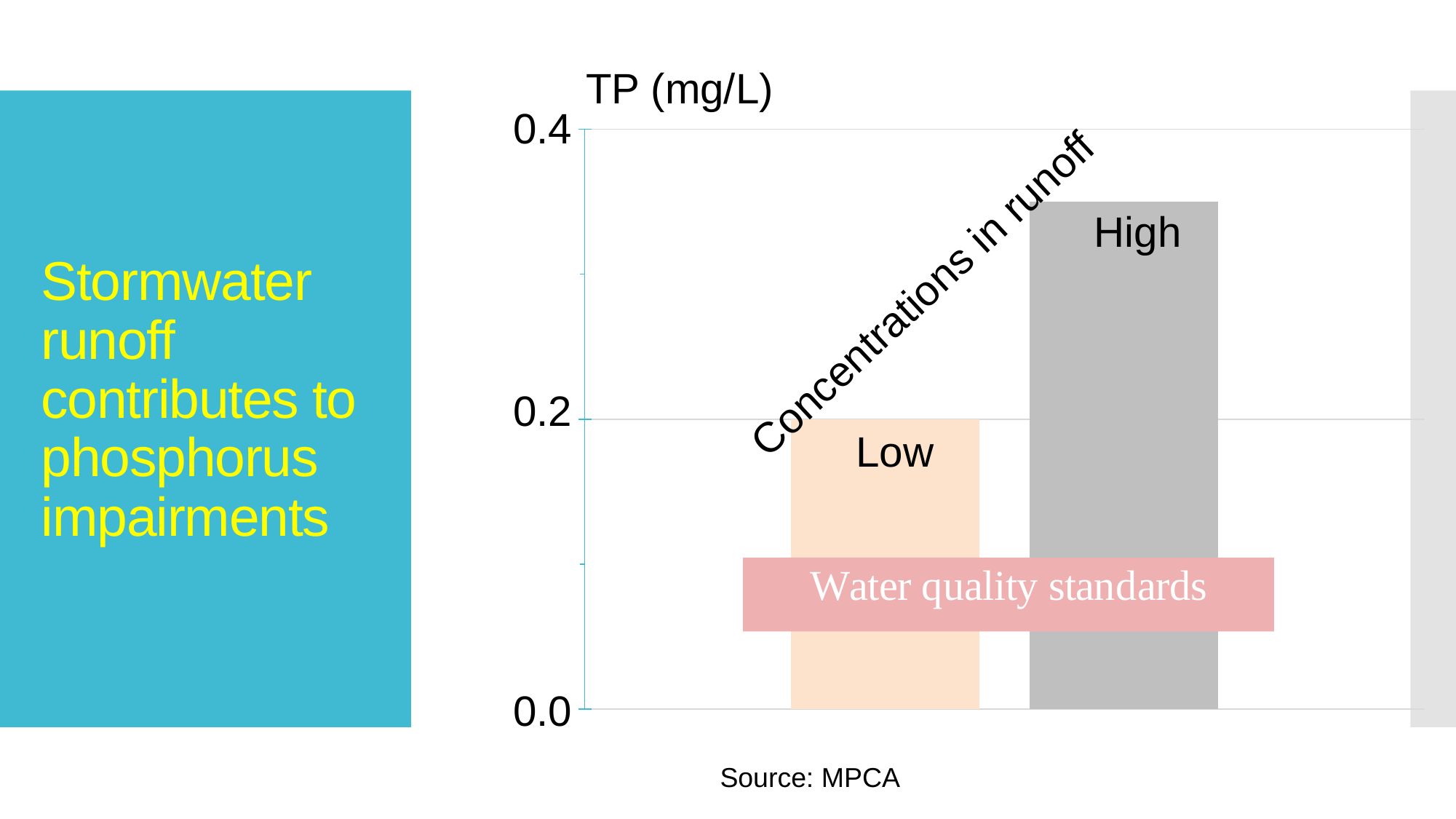

TP (mg/L)
mg/L
# Stormwater runoff contributes to phosphorus impairments

### Chart

| Category | Series 1 | Series 2 |
|---|---|---|
| Category 1 | 0.2 | 0.35 |
0.4
High
Concentrations in runoff
0.2
Low
0.0
Source: MPCA